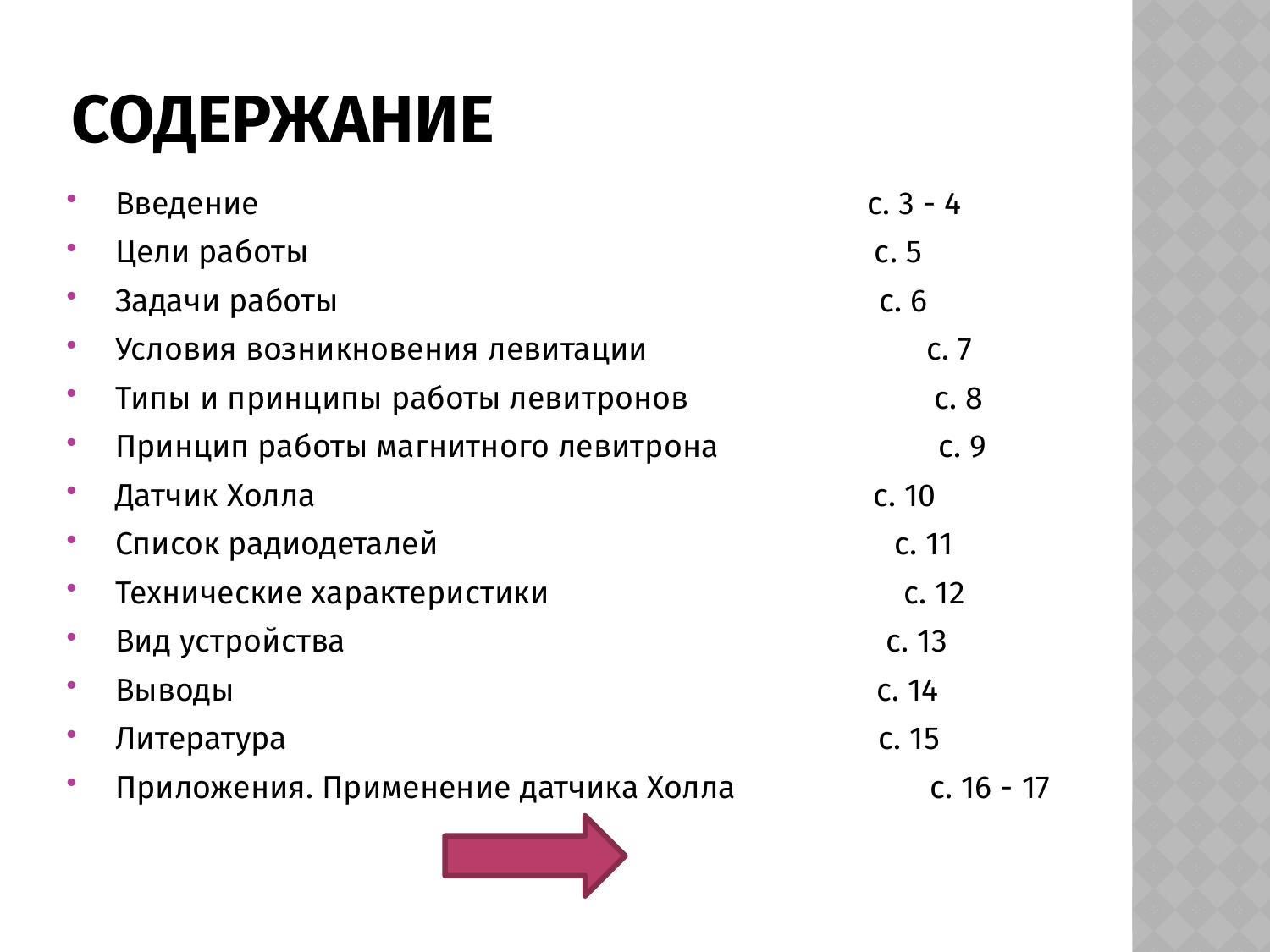

# содержание
Введение                                                                        с. 3 - 4
Цели работы                                                                   с. 5
Задачи работы                                                                с. 6
Условия возникновения левитации                                 с. 7
Типы и принципы работы левитронов                             с. 8
Принцип работы магнитного левитрона                          с. 9
Датчик Холла                                                                  с. 10
Список радиодеталей                                                      с. 11
Технические характеристики                                          с. 12
Вид устройства                                                                с. 13
Выводы                                                                            с. 14
Литература                                                                      с. 15
Приложения. Применение датчика Холла                       с. 16 - 17